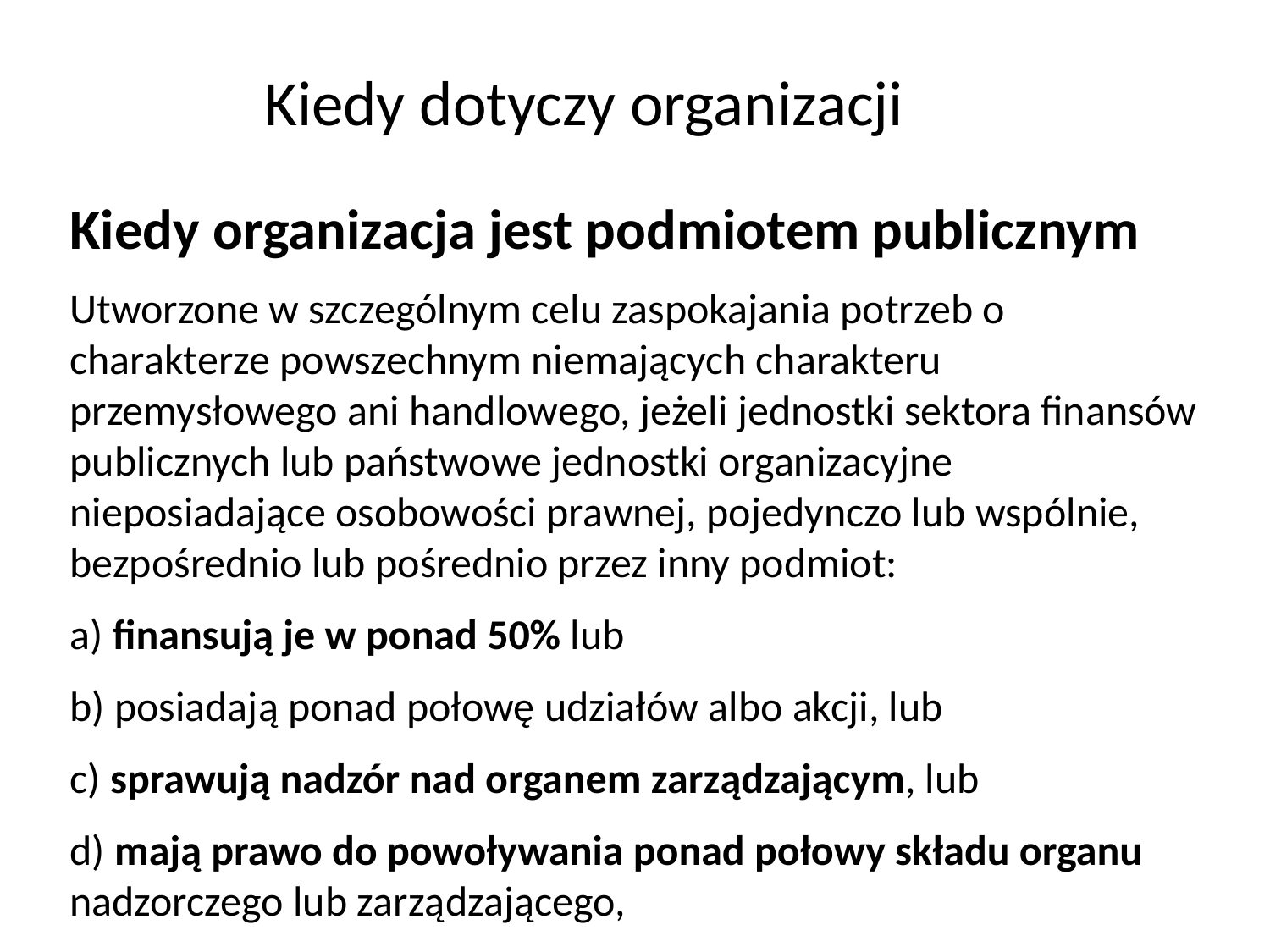

# Kiedy dotyczy organizacji
Kiedy organizacja jest podmiotem publicznym
Utworzone w szczególnym celu zaspokajania potrzeb o charakterze powszechnym niemających charakteru przemysłowego ani handlowego, jeżeli jednostki sektora finansów publicznych lub państwowe jednostki organizacyjne nieposiadające osobowości prawnej, pojedynczo lub wspólnie, bezpośrednio lub pośrednio przez inny podmiot:
a) finansują je w ponad 50% lub
b) posiadają ponad połowę udziałów albo akcji, lub
c) sprawują nadzór nad organem zarządzającym, lub
d) mają prawo do powoływania ponad połowy składu organu nadzorczego lub zarządzającego,